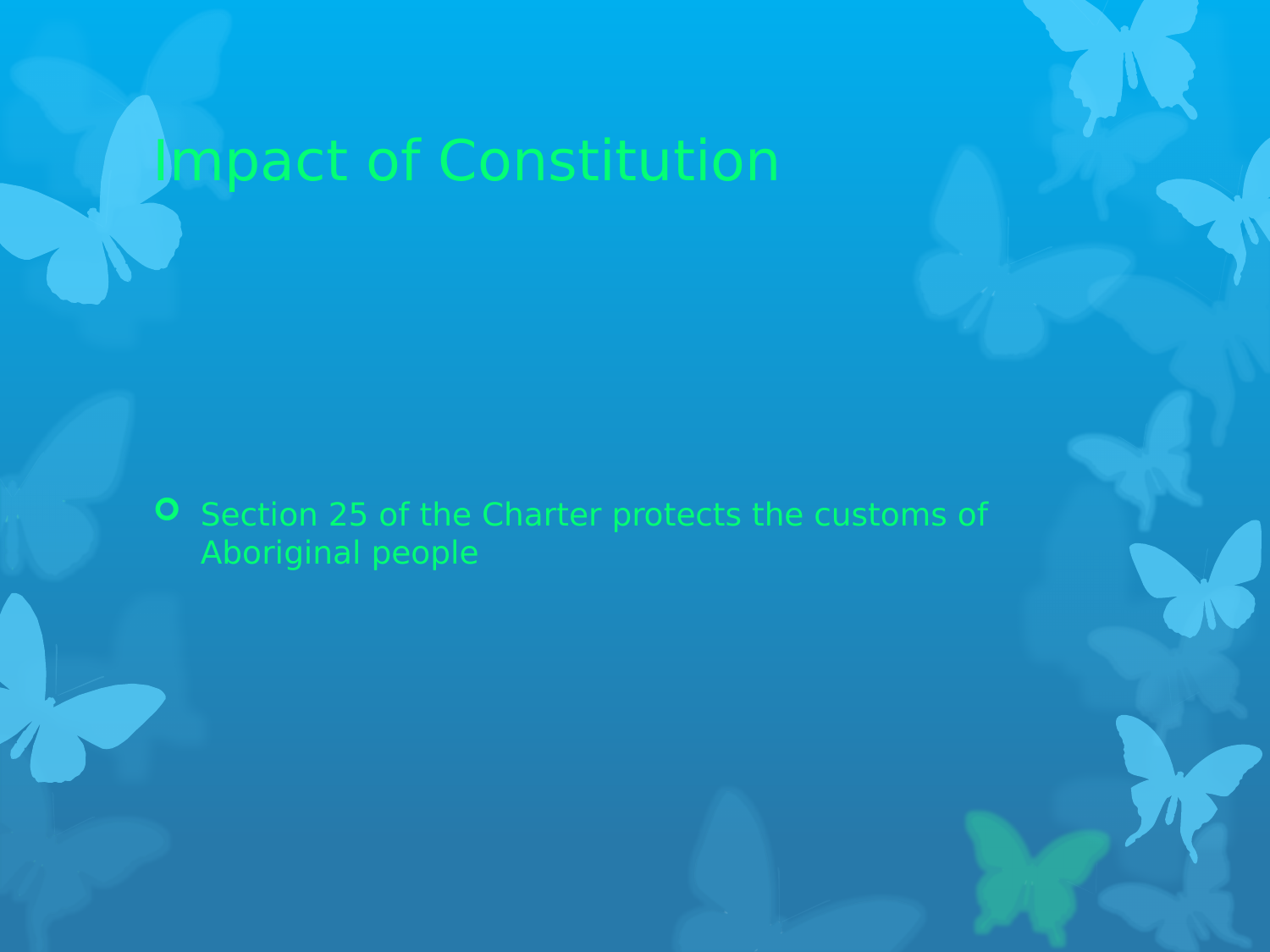

# Impact of Constitution
Section 25 of the Charter protects the customs of Aboriginal people